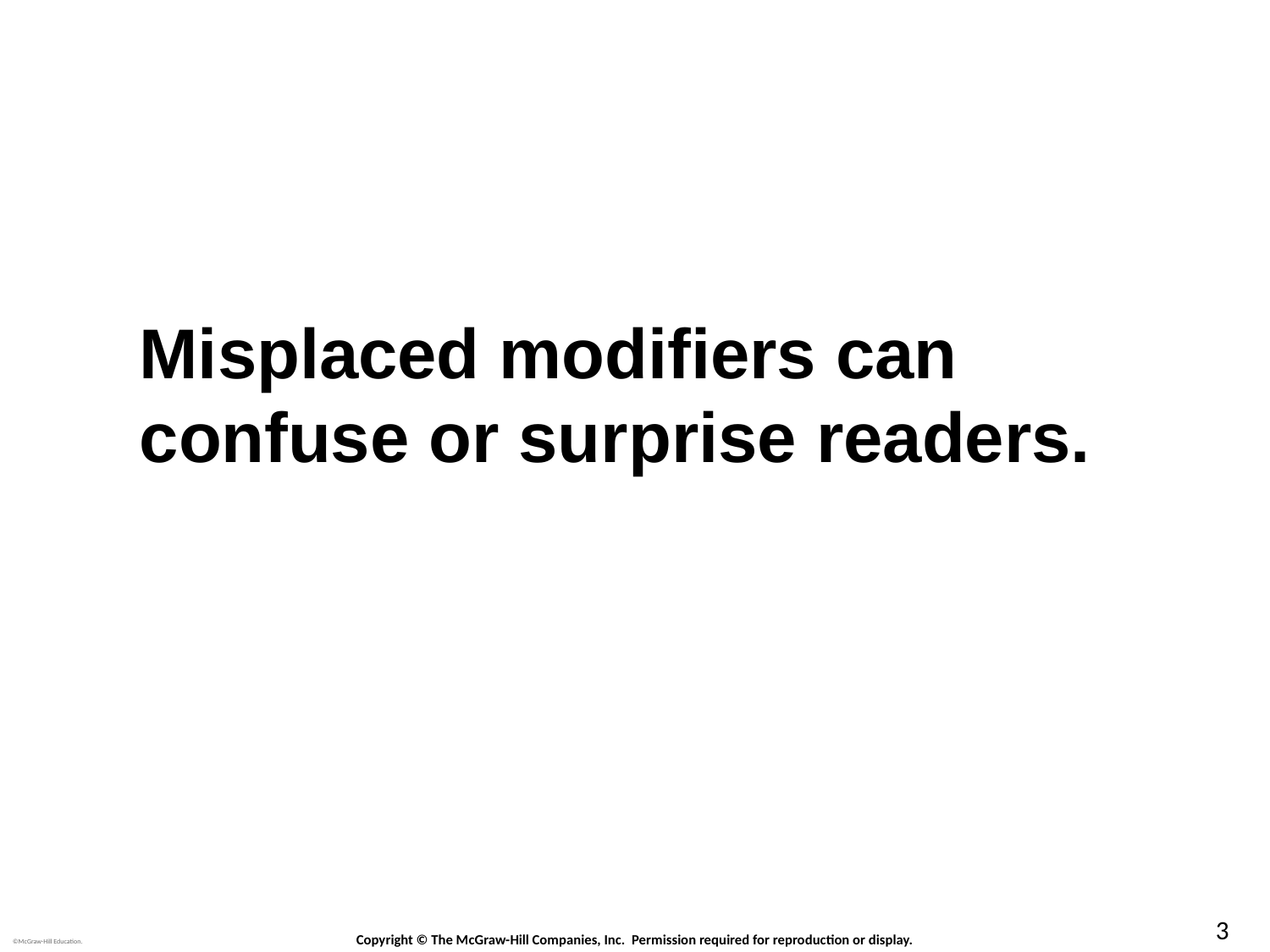

# Misplaced modifiers can confuse or surprise readers.